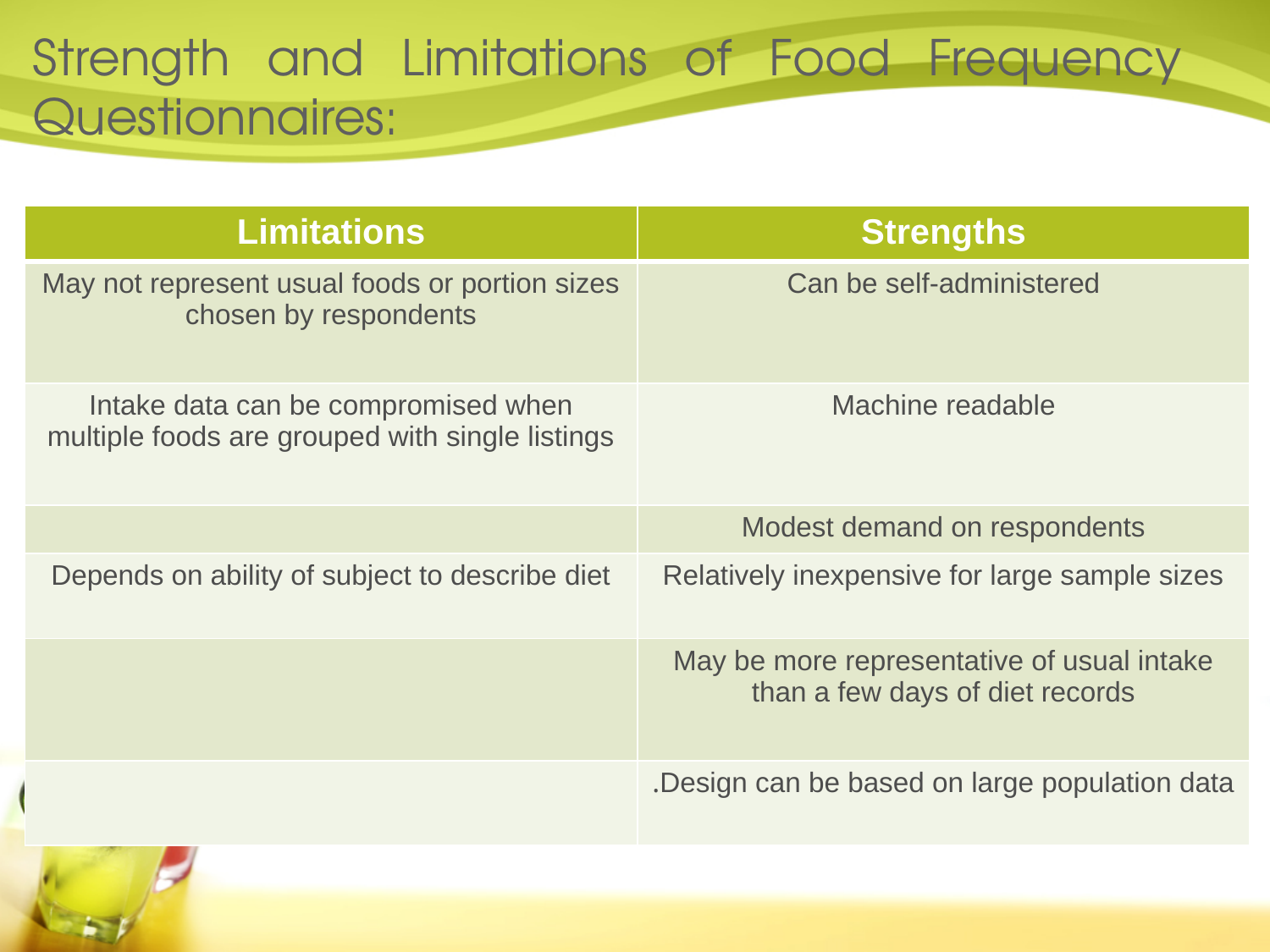

# Strength and Limitations of Food Frequency Questionnaires:
| Limitations | Strengths |
| --- | --- |
| May not represent usual foods or portion sizes chosen by respondents | Can be self-administered |
| Intake data can be compromised when multiple foods are grouped with single listings | Machine readable |
|  | Modest demand on respondents |
| Depends on ability of subject to describe diet | Relatively inexpensive for large sample sizes |
|  | May be more representative of usual intake than a few days of diet records |
|  | Design can be based on large population data. |